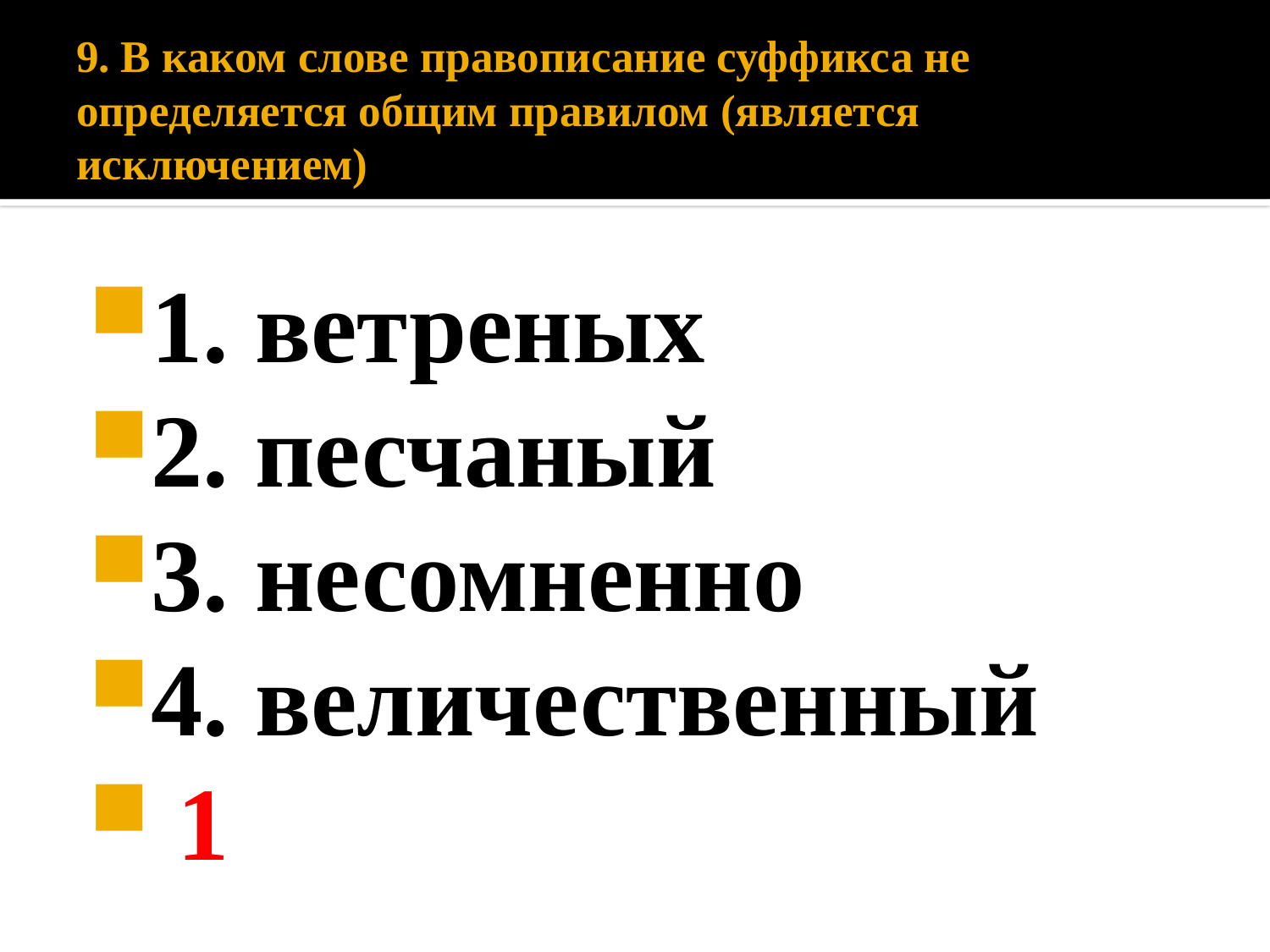

# 9. В каком слове правописание суффикса не определяется общим правилом (является исключением)
1. ветреных
2. песчаный
3. несомненно
4. величественный
 1